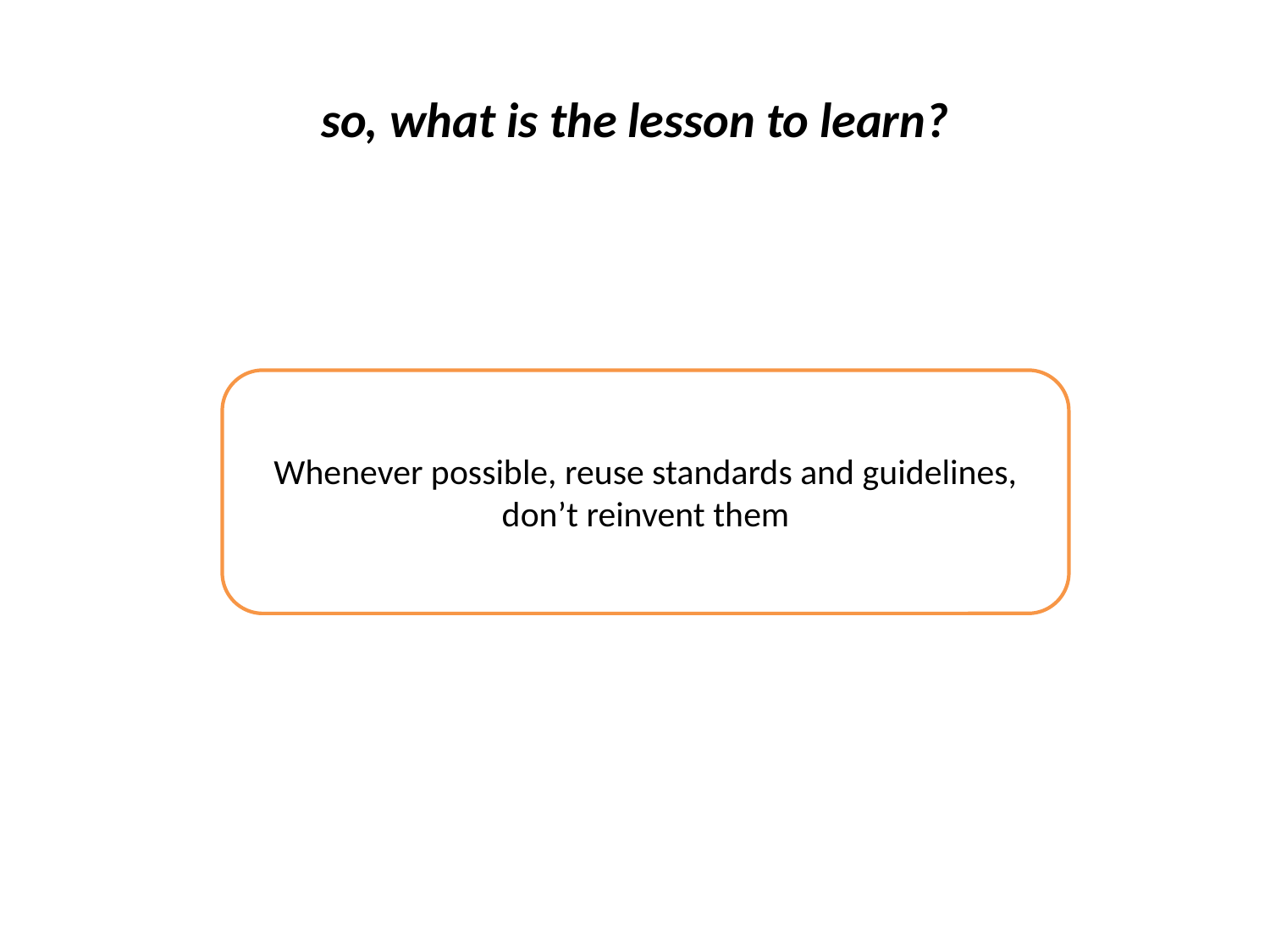

# so, what is the lesson to learn?
Whenever possible, reuse standards and guidelines, don’t reinvent them